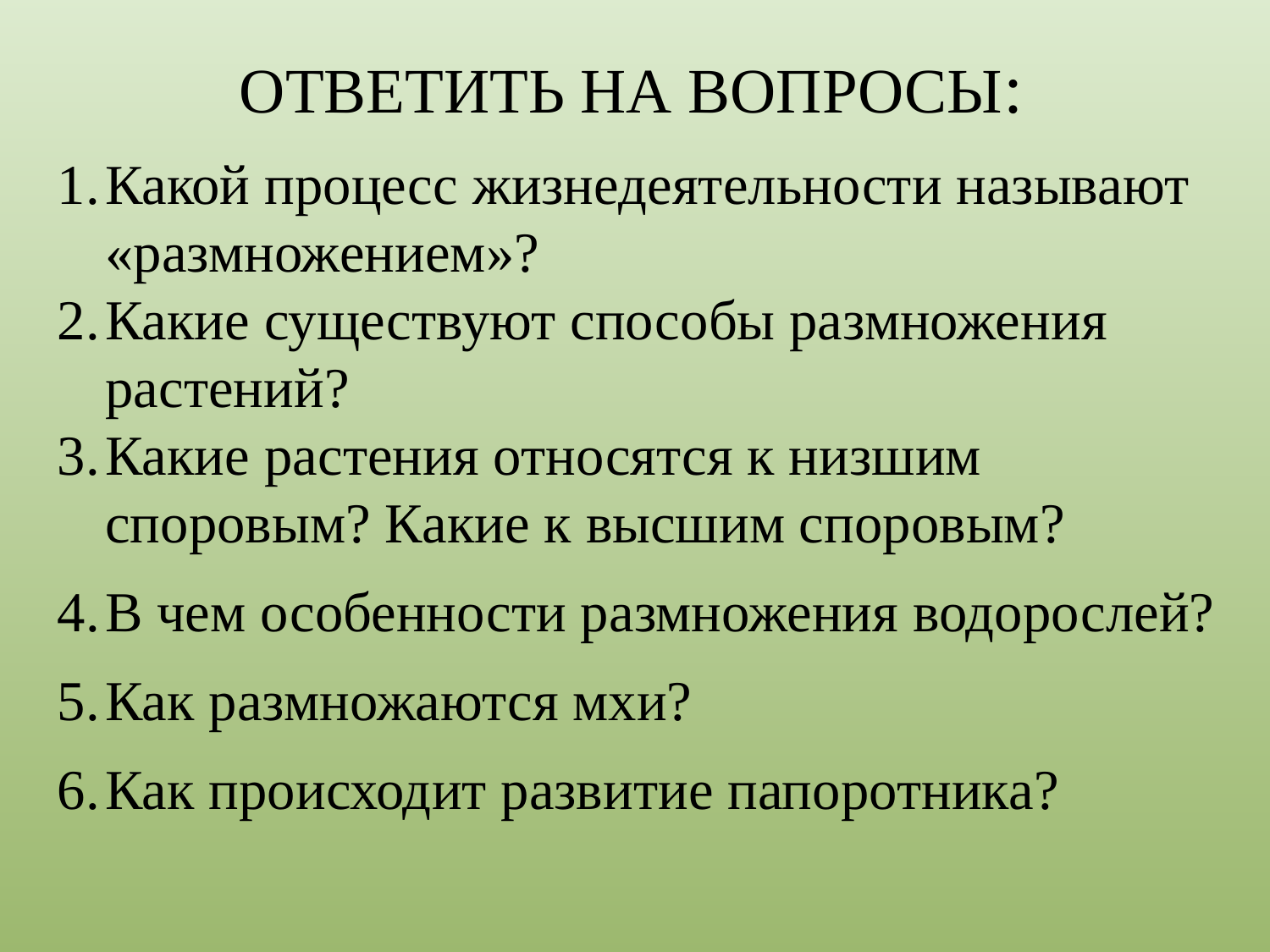

ОТВЕТИТЬ НА ВОПРОСЫ:

Какой процесс жизнедеятельности называют «размножением»?
Какие существуют способы размножения растений?
Какие растения относятся к низшим споровым? Какие к высшим споровым?

В чем особенности размножения водорослей?

Как размножаются мхи?

Как происходит развитие папоротника?